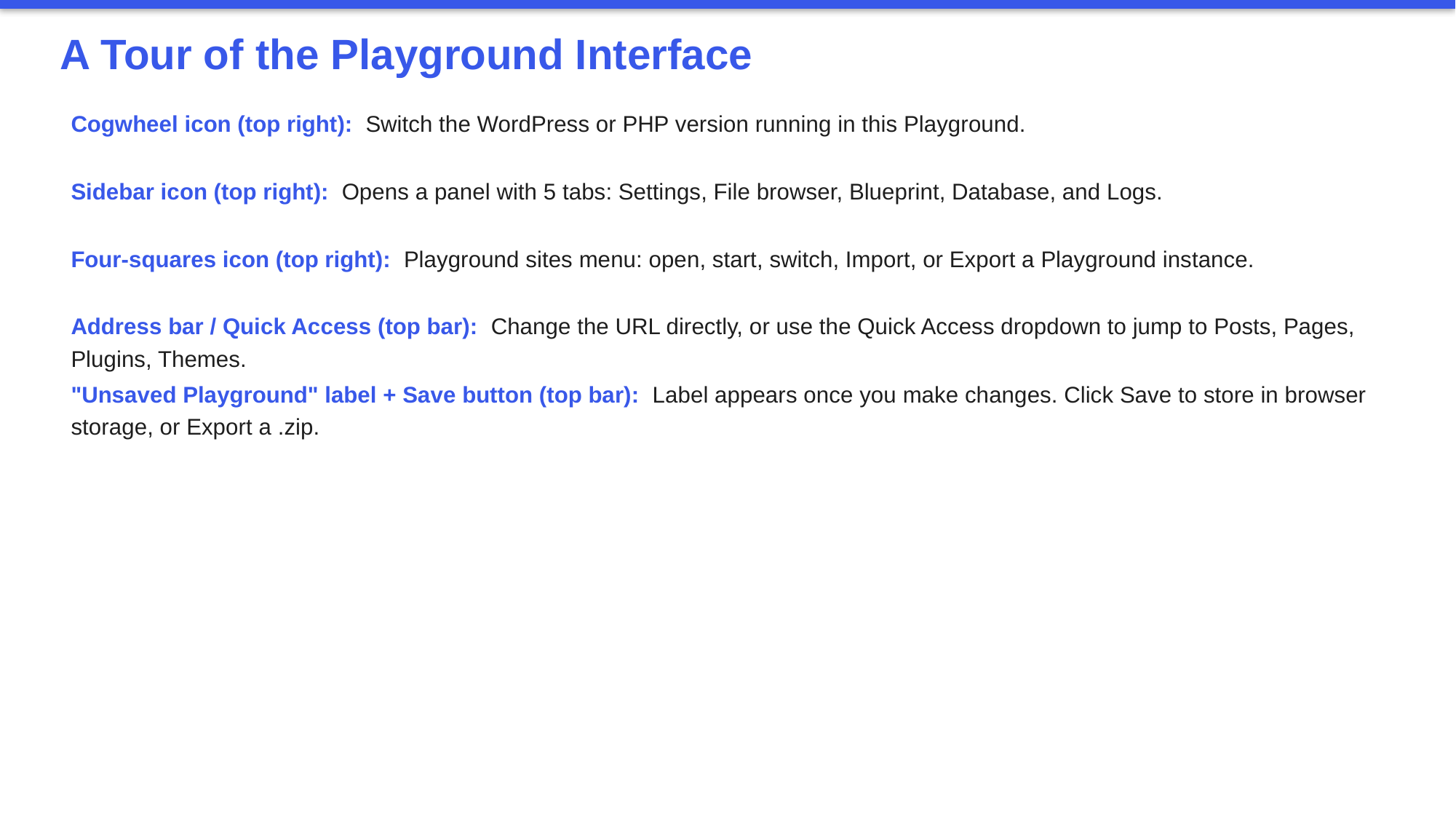

A Tour of the Playground Interface
Cogwheel icon (top right):  Switch the WordPress or PHP version running in this Playground.
Sidebar icon (top right):  Opens a panel with 5 tabs: Settings, File browser, Blueprint, Database, and Logs.
Four-squares icon (top right):  Playground sites menu: open, start, switch, Import, or Export a Playground instance.
Address bar / Quick Access (top bar):  Change the URL directly, or use the Quick Access dropdown to jump to Posts, Pages, Plugins, Themes.
"Unsaved Playground" label + Save button (top bar):  Label appears once you make changes. Click Save to store in browser storage, or Export a .zip.